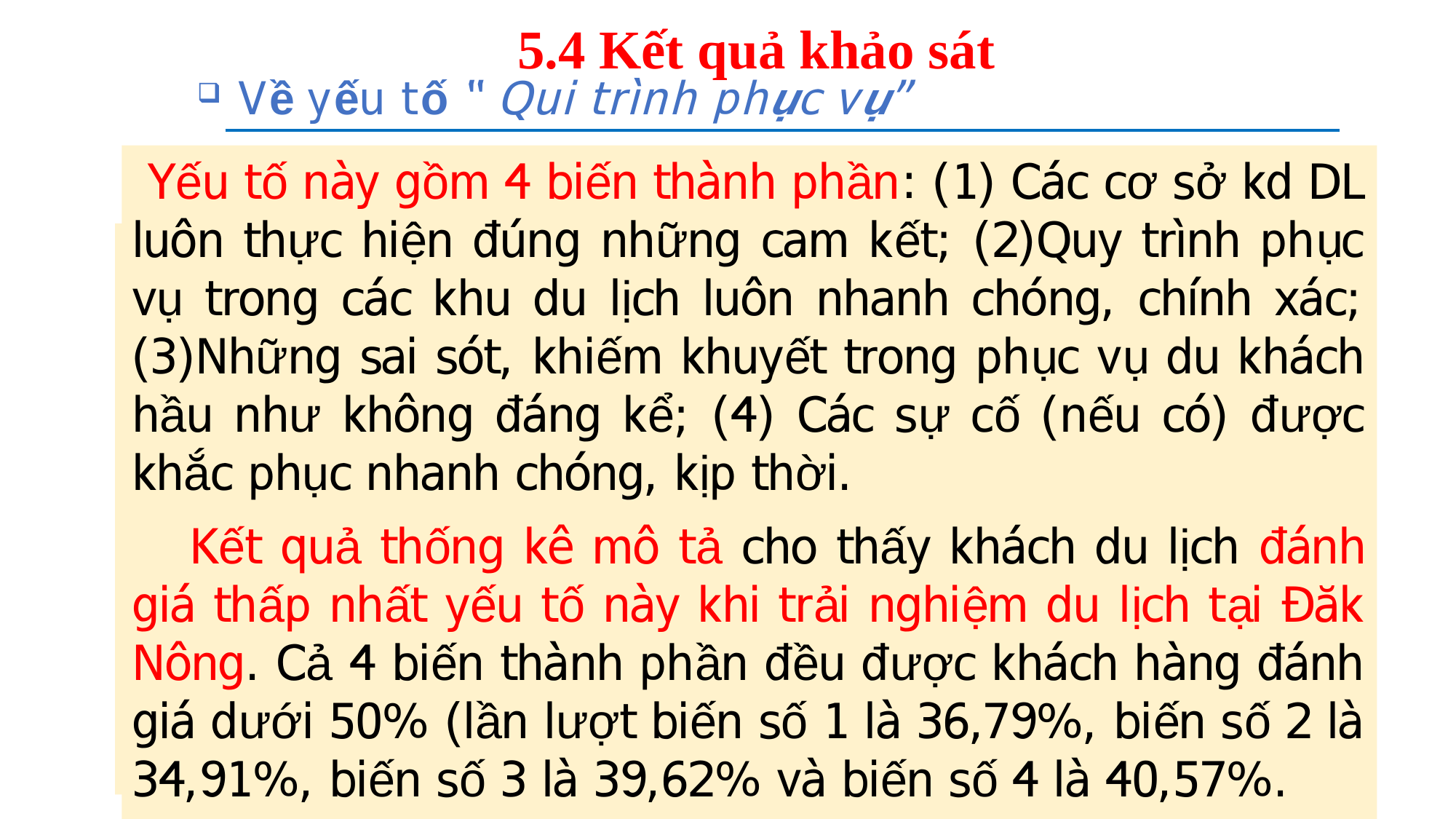

# 5.4 Kết quả khảo sát
 Về yếu tố “ Qui trình phục vụ”

 Yếu tố này gồm 4 biến thành phần: (1) Các cơ sở kd DL luôn thực hiện đúng những cam kết; (2)Quy trình phục vụ trong các khu du lịch luôn nhanh chóng, chính xác; (3)Những sai sót, khiếm khuyết trong phục vụ du khách hầu như không đáng kể; (4) Các sự cố (nếu có) được khắc phục nhanh chóng, kịp thời.
   Kết quả thống kê mô tả cho thấy khách du lịch đánh giá thấp nhất yếu tố này khi trải nghiệm du lịch tại Đăk Nông. Cả 4 biến thành phần đều được khách hàng đánh giá dưới 50% (lần lượt biến số 1 là 36,79%, biến số 2 là 34,91%, biến số 3 là 39,62% và biến số 4 là 40,57%.

%